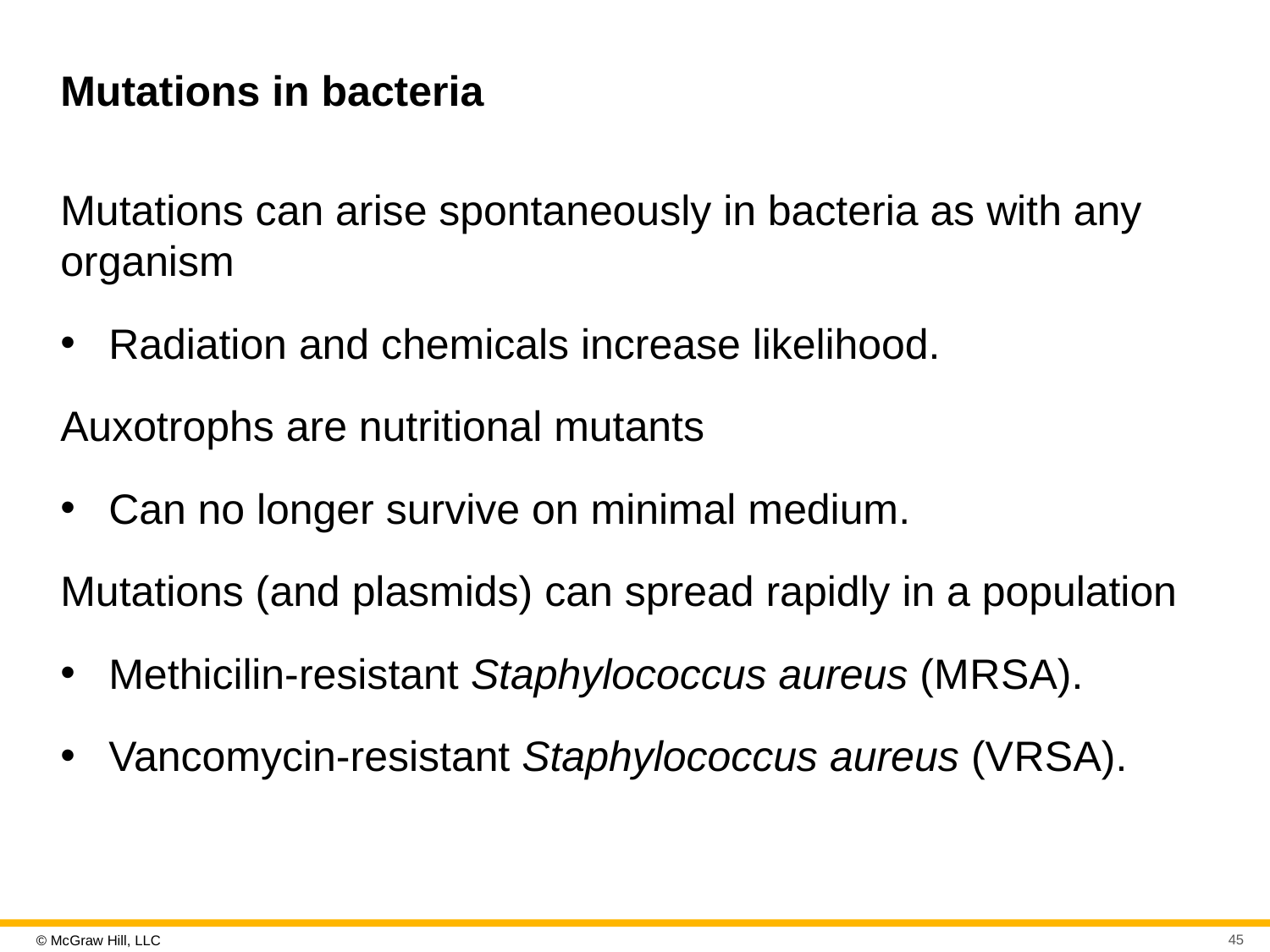

# Mutations in bacteria
Mutations can arise spontaneously in bacteria as with any organism
Radiation and chemicals increase likelihood.
Auxotrophs are nutritional mutants
Can no longer survive on minimal medium.
Mutations (and plasmids) can spread rapidly in a population
Methicilin-resistant Staphylococcus aureus (M R S A).
Vancomycin-resistant Staphylococcus aureus (V R S A).
45